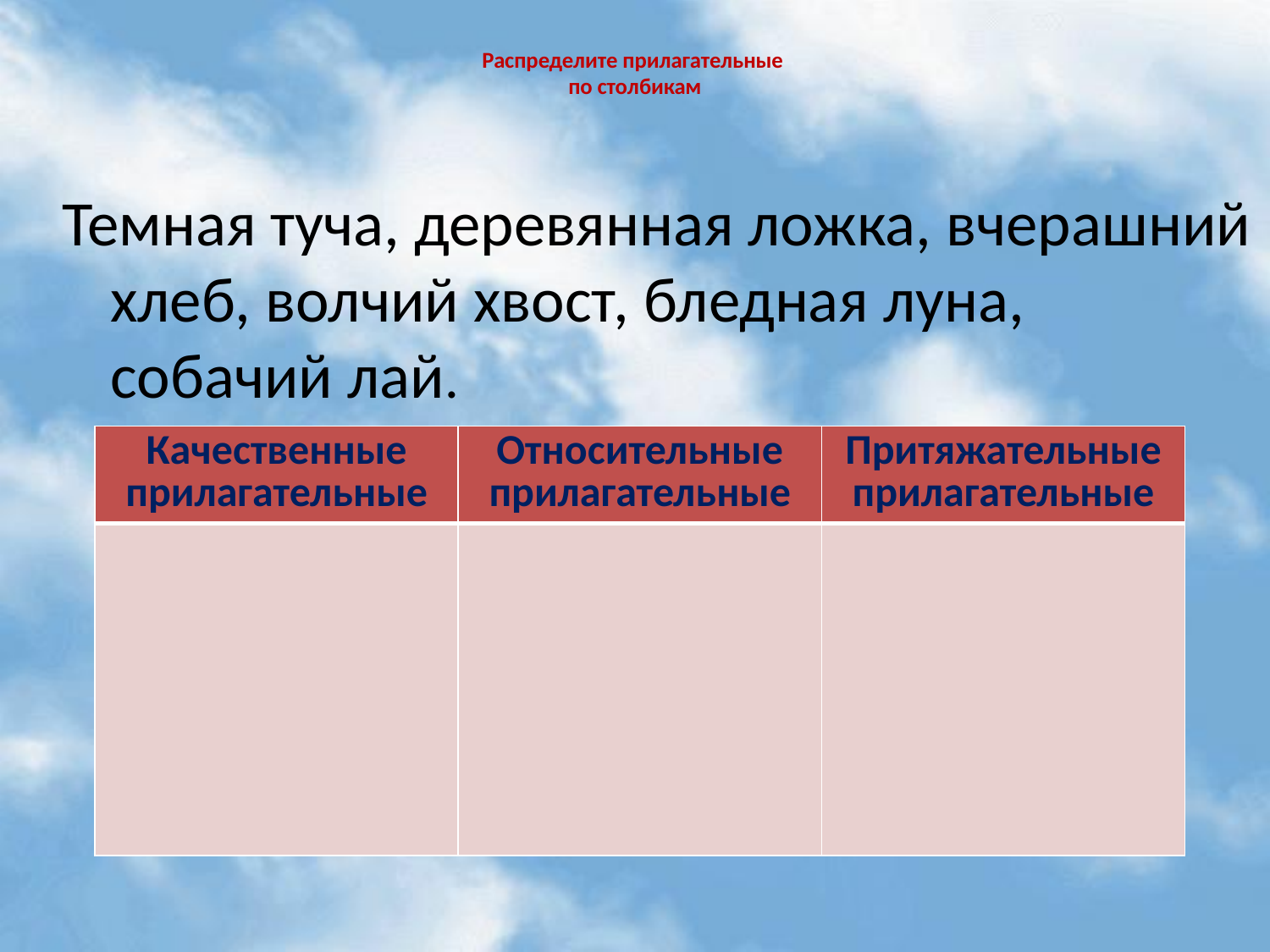

# Распределите прилагательные по столбикам
Темная туча, деревянная ложка, вчерашний хлеб, волчий хвост, бледная луна, собачий лай.
| Качественные прилагательные | Относительные прилагательные | Притяжательные прилагательные |
| --- | --- | --- |
|  |  |  |